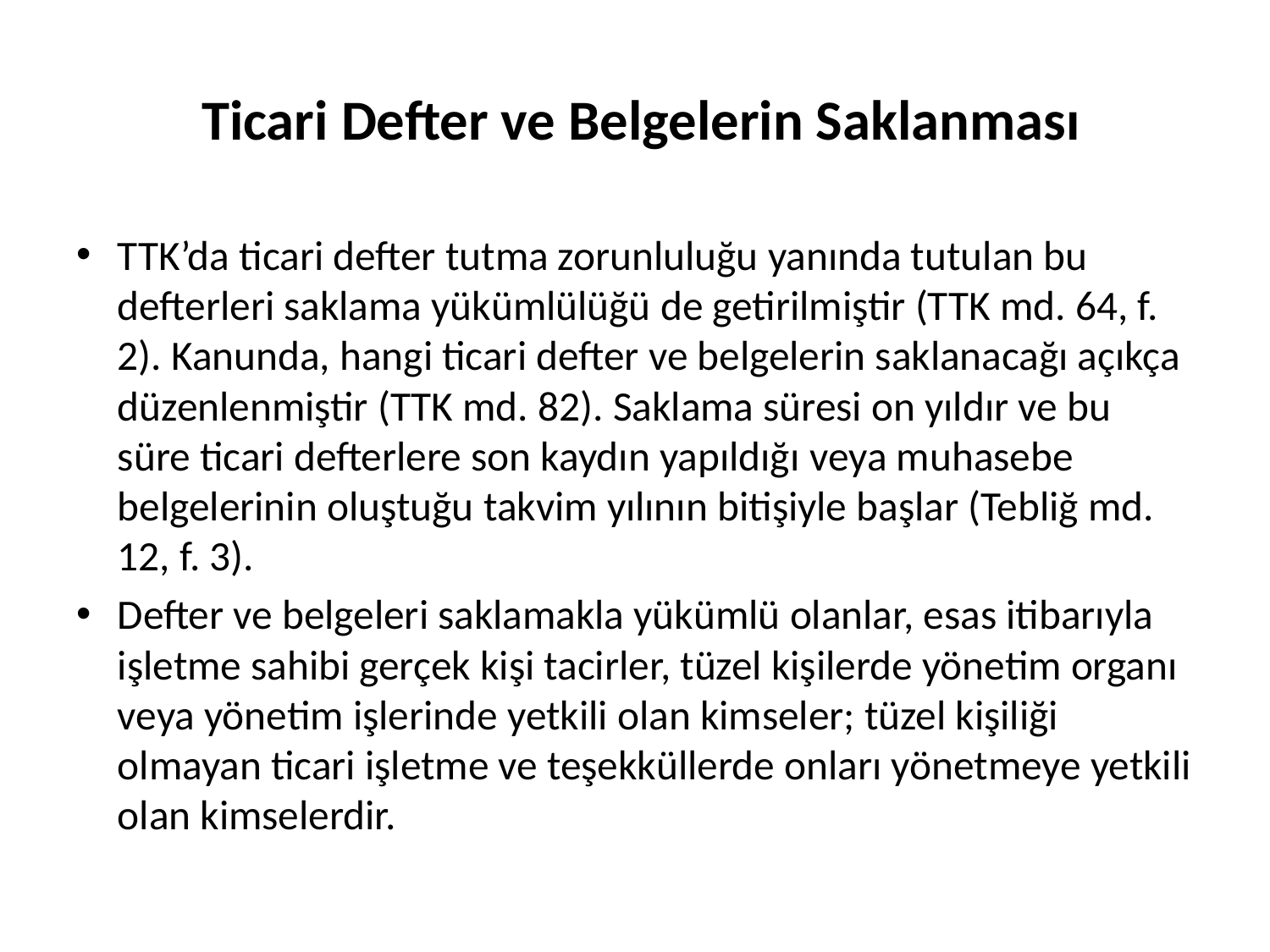

# Ticari Defter ve Belgelerin Saklanması
TTK’da ticari defter tutma zorunluluğu yanında tutulan bu defterleri saklama yükümlülüğü de getirilmiştir (TTK md. 64, f. 2). Kanunda, hangi ticari defter ve belgelerin saklanacağı açıkça düzenlenmiştir (TTK md. 82). Saklama süresi on yıldır ve bu süre ticari defterlere son kaydın yapıldığı veya muhasebe belgelerinin oluştuğu takvim yılının bitişiyle başlar (Tebliğ md. 12, f. 3).
Defter ve belgeleri saklamakla yükümlü olanlar, esas itibarıyla işletme sahibi gerçek kişi tacirler, tüzel kişilerde yönetim organı veya yönetim işlerinde yetkili olan kimseler; tüzel kişiliği olmayan ticari işletme ve teşekküllerde onları yönetmeye yetkili olan kimselerdir.